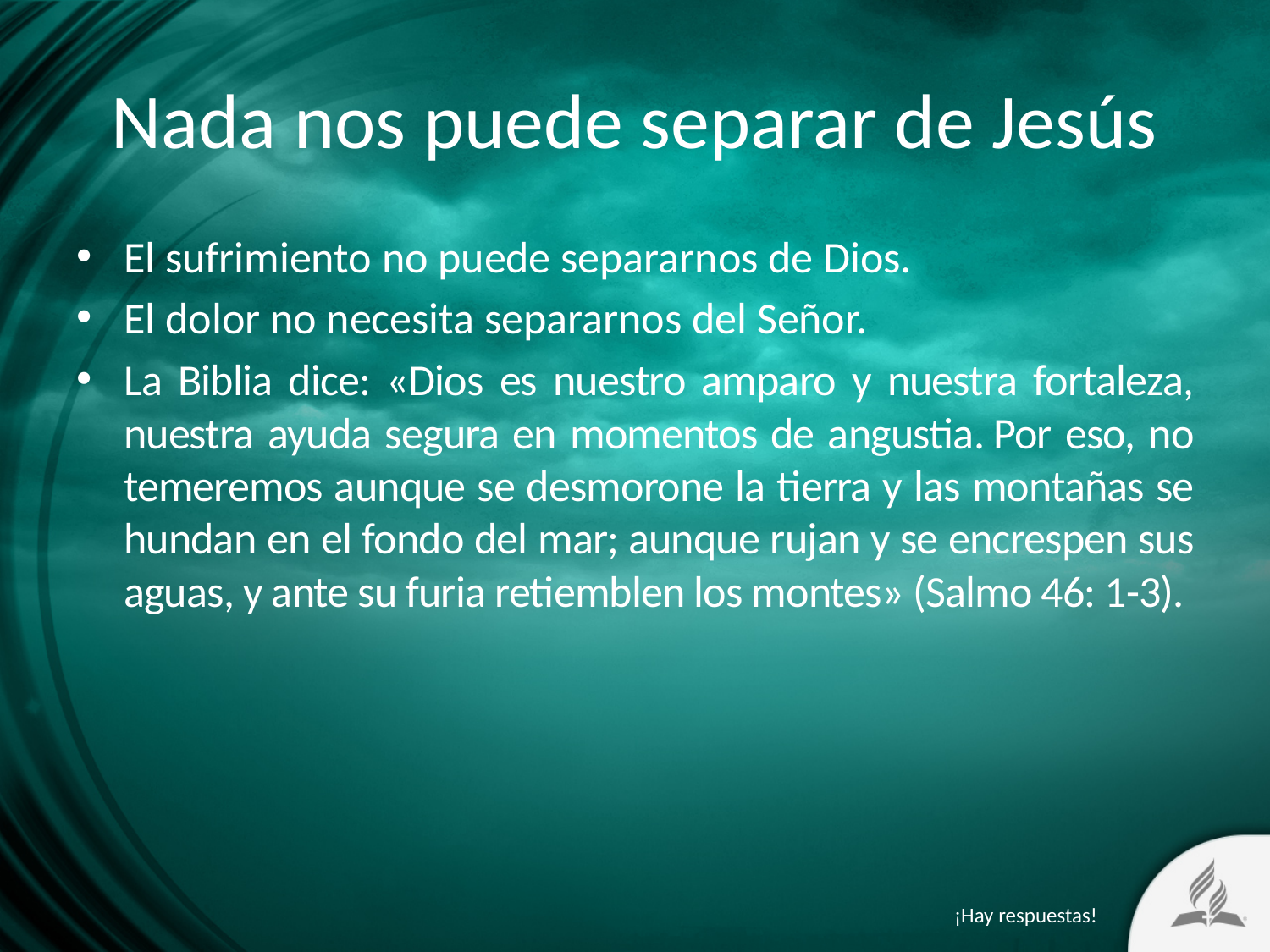

# Nada nos puede separar de Jesús
El sufrimiento no puede separarnos de Dios.
El dolor no necesita separarnos del Señor.
La Biblia dice: «Dios es nuestro amparo y nuestra fortaleza, nuestra ayuda segura en momentos de angustia. Por eso, no temeremos aunque se desmorone la tierra y las montañas se hundan en el fondo del mar; aunque rujan y se encrespen sus aguas, y ante su furia retiemblen los montes» (Salmo 46: 1-3).
¡Hay respuestas!